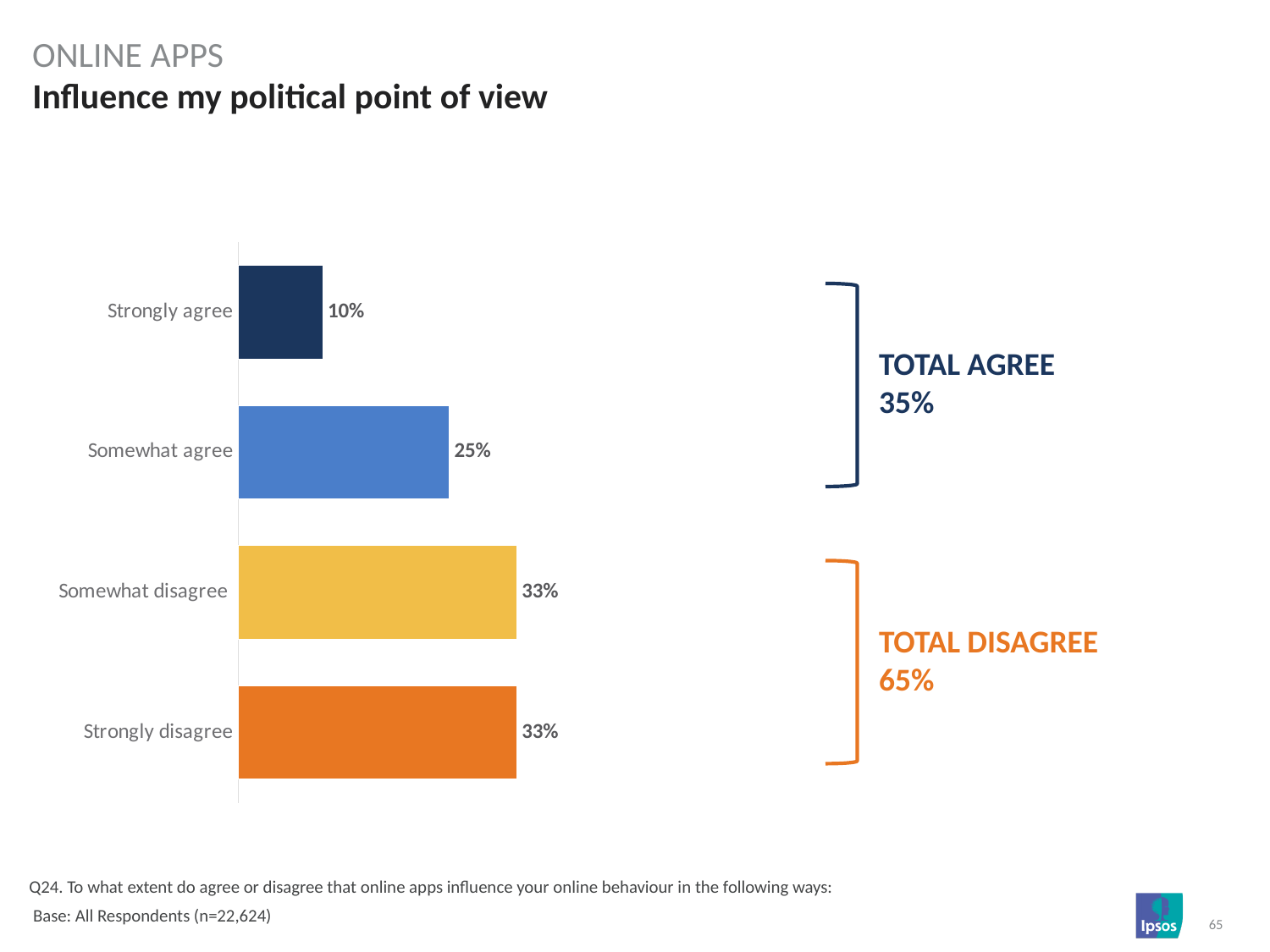

ONLINE APPS
# Influence my political point of view

### Chart

| Category | Column1 |
|---|---|
| Strongly agree | 0.1 |
| Somewhat agree | 0.25 |
| Somewhat disagree  | 0.33 |
| Strongly disagree | 0.33 |
TOTAL AGREE
35%

TOTAL DISAGREE
65%
Q24. To what extent do agree or disagree that online apps influence your online behaviour in the following ways:
 Base: All Respondents (n=22,624)